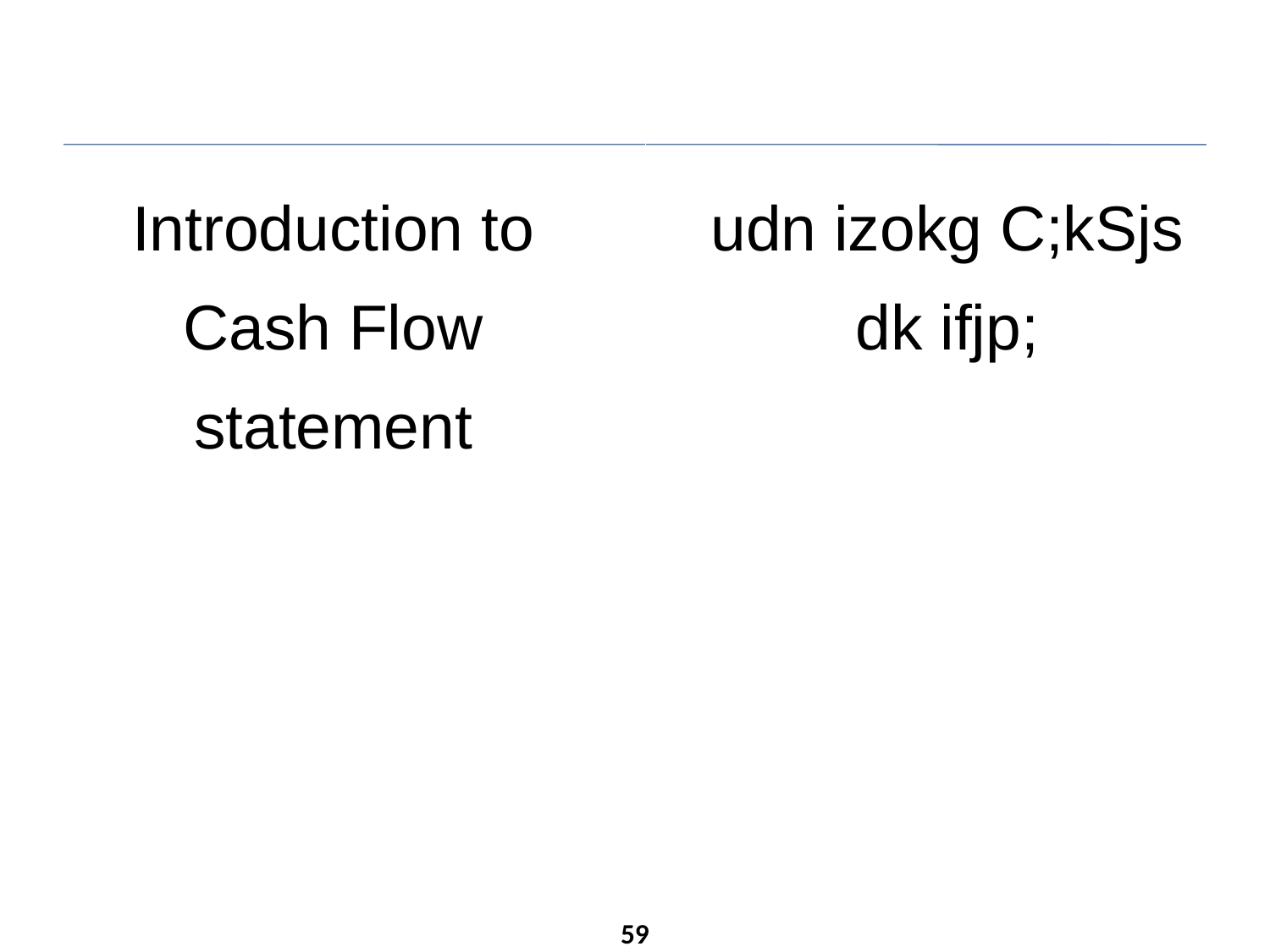

Introduction to Cash Flow statement
udn izokg C;kSjs dk ifjp;
59